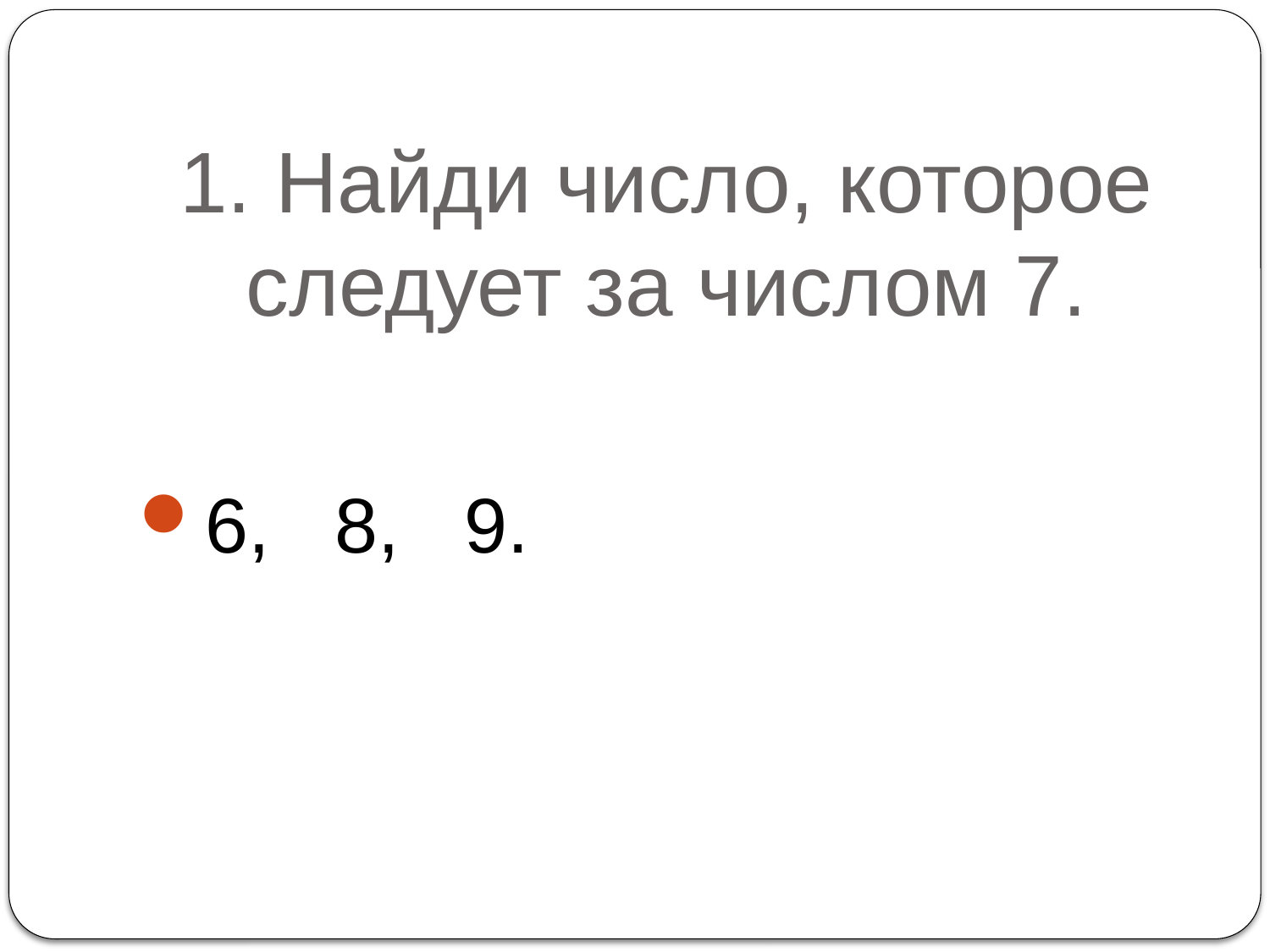

# 1. Найди число, которое следует за числом 7.

6,   8,   9.